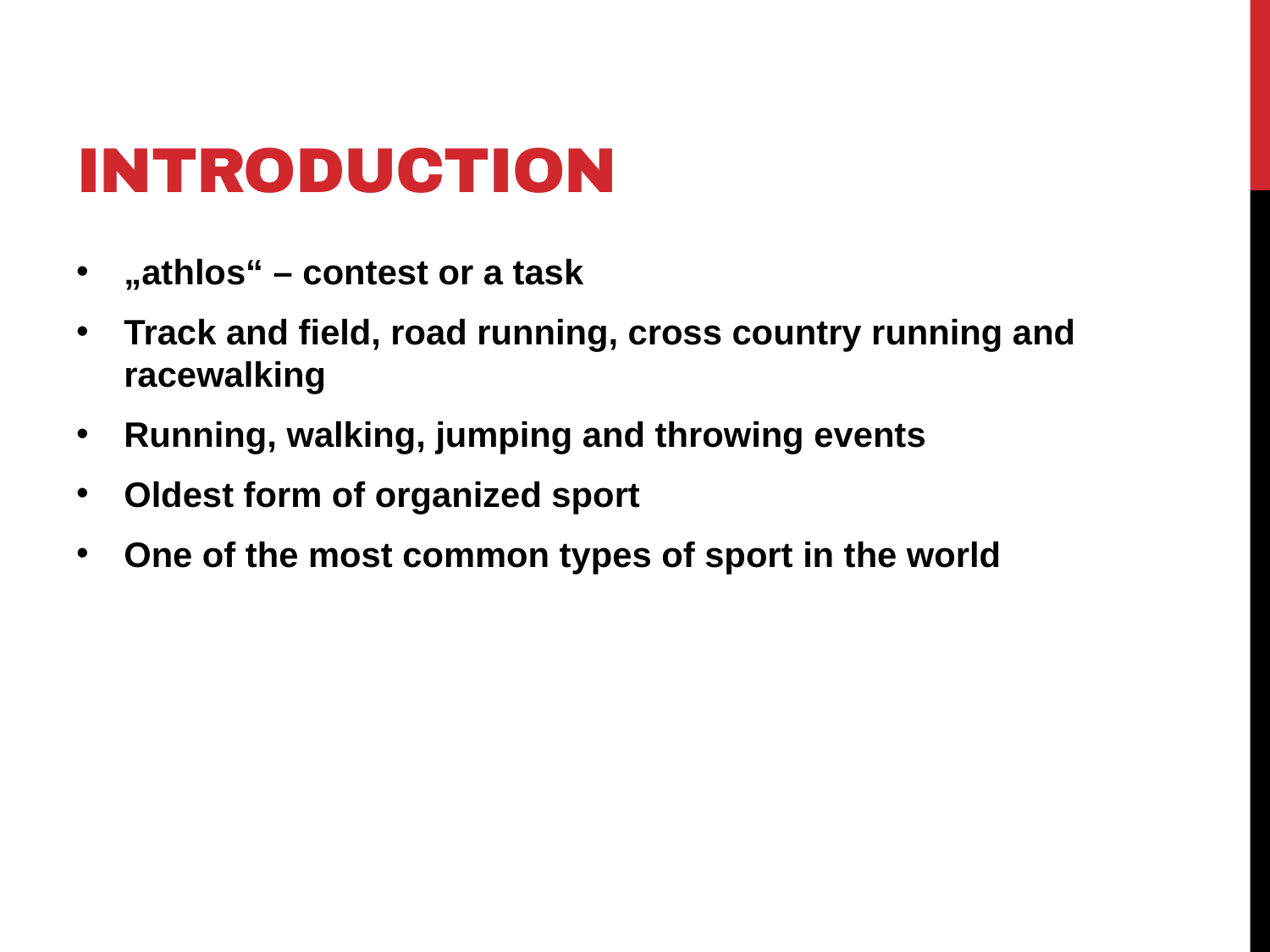

# Introduction
„athlos“ – contest or a task
Track and field, road running, cross country running and racewalking
Running, walking, jumping and throwing events
Oldest form of organized sport
One of the most common types of sport in the world